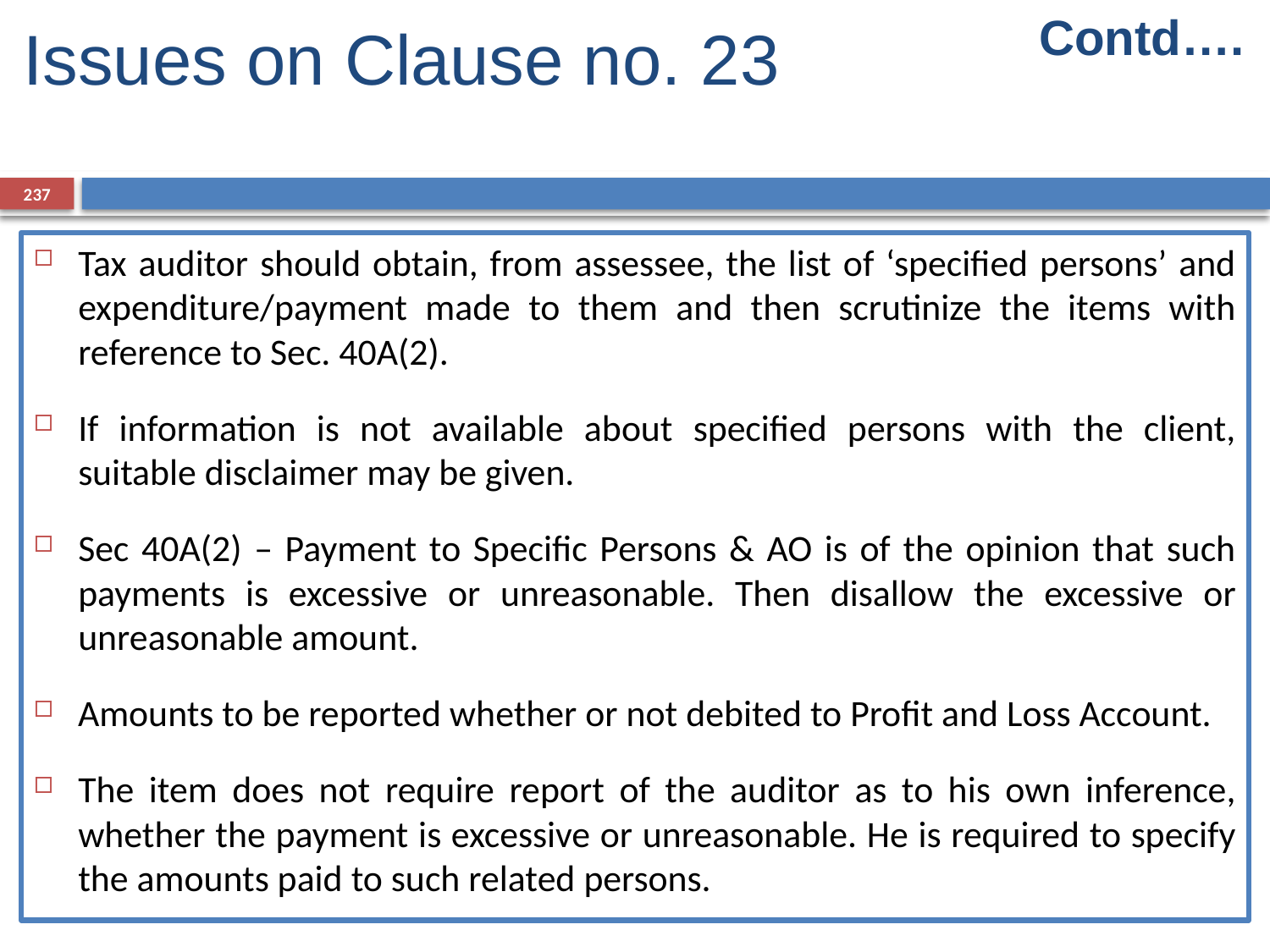

# Issues on Clause no. 23
Contd….
237
Tax auditor should obtain, from assessee, the list of ‘specified persons’ and expenditure/payment made to them and then scrutinize the items with reference to Sec. 40A(2).
If information is not available about specified persons with the client, suitable disclaimer may be given.
Sec 40A(2) – Payment to Specific Persons & AO is of the opinion that such payments is excessive or unreasonable. Then disallow the excessive or unreasonable amount.
Amounts to be reported whether or not debited to Profit and Loss Account.
The item does not require report of the auditor as to his own inference, whether the payment is excessive or unreasonable. He is required to specify the amounts paid to such related persons.